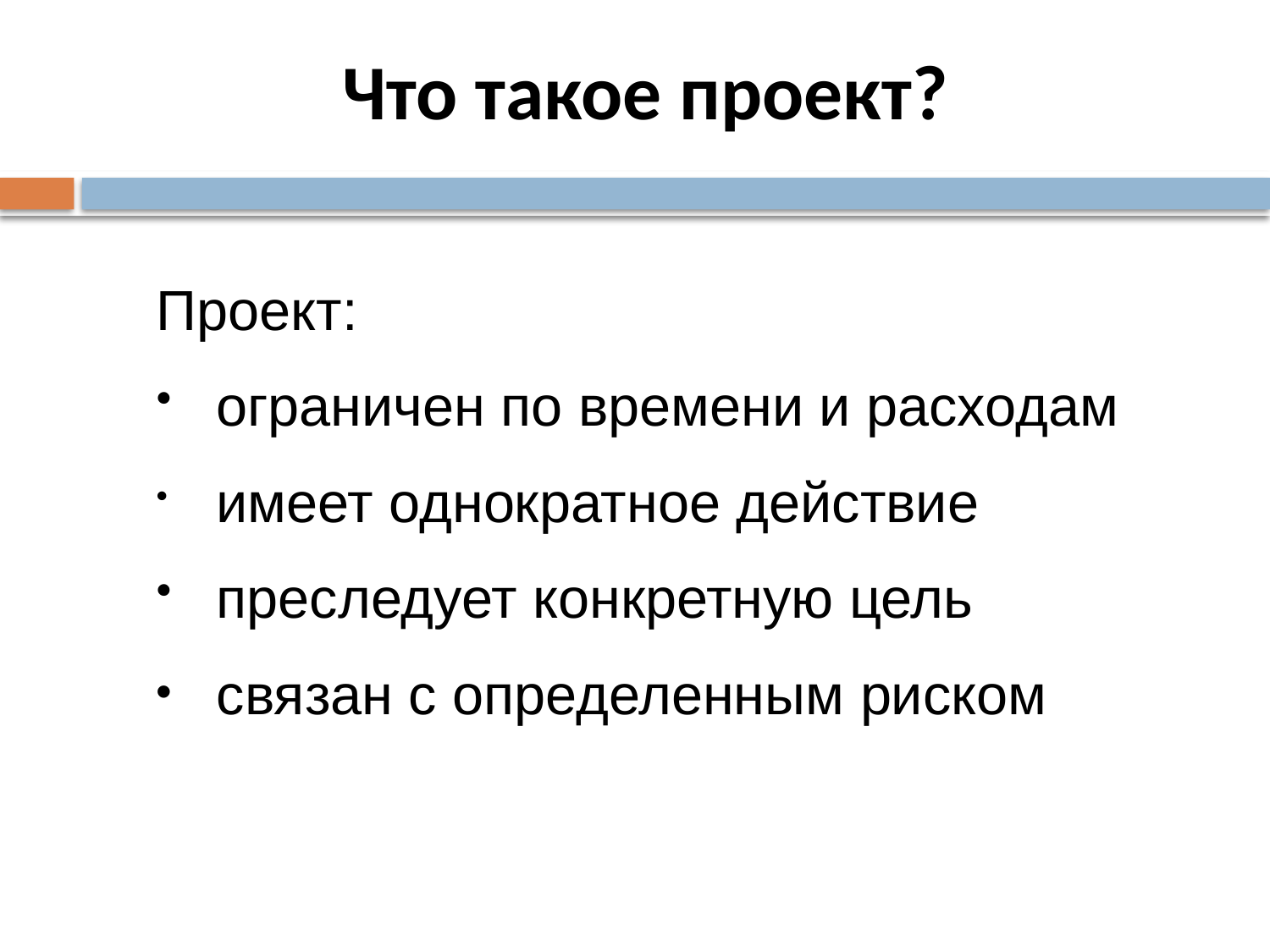

# Что такое проект?
Проект:
 ограничен по времени и расходам
 имеет однократное действие
 преследует конкретную цель
 связан с определенным риском